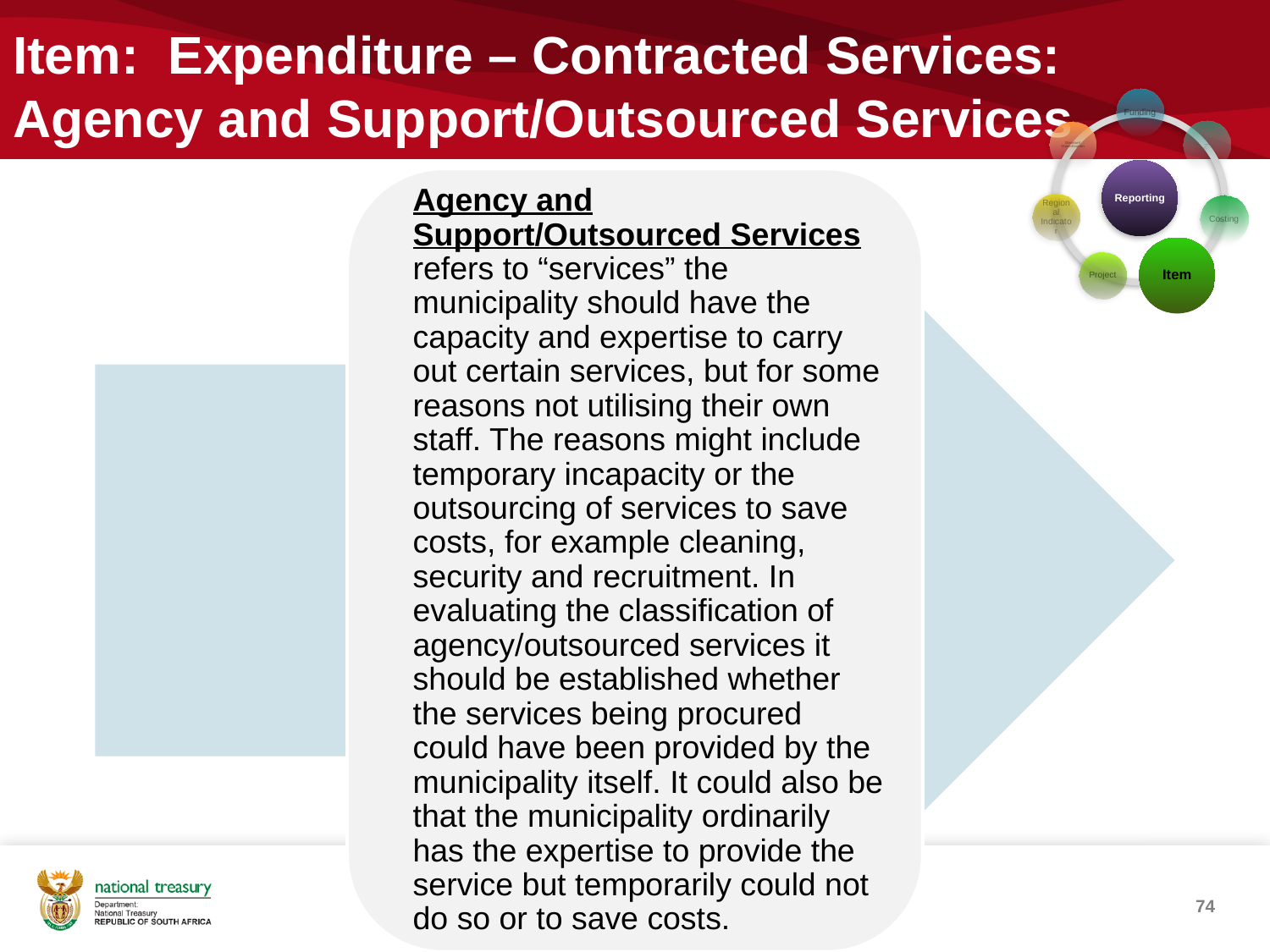

# Item:  Expenditure – Contracted Services:  Agency and Support/Outsourced Services
Reporting
Funding
Function
Costing
Item
Project
Regional Indicator
Standard Classification
Agency and Support/Outsourced Services refers to “services” the municipality should have the capacity and expertise to carry out certain services, but for some reasons not utilising their own staff. The reasons might include temporary incapacity or the outsourcing of services to save costs, for example cleaning, security and recruitment. In evaluating the classification of agency/outsourced services it should be established whether the services being procured could have been provided by the municipality itself. It could also be that the municipality ordinarily has the expertise to provide the service but temporarily could not do so or to save costs.

74